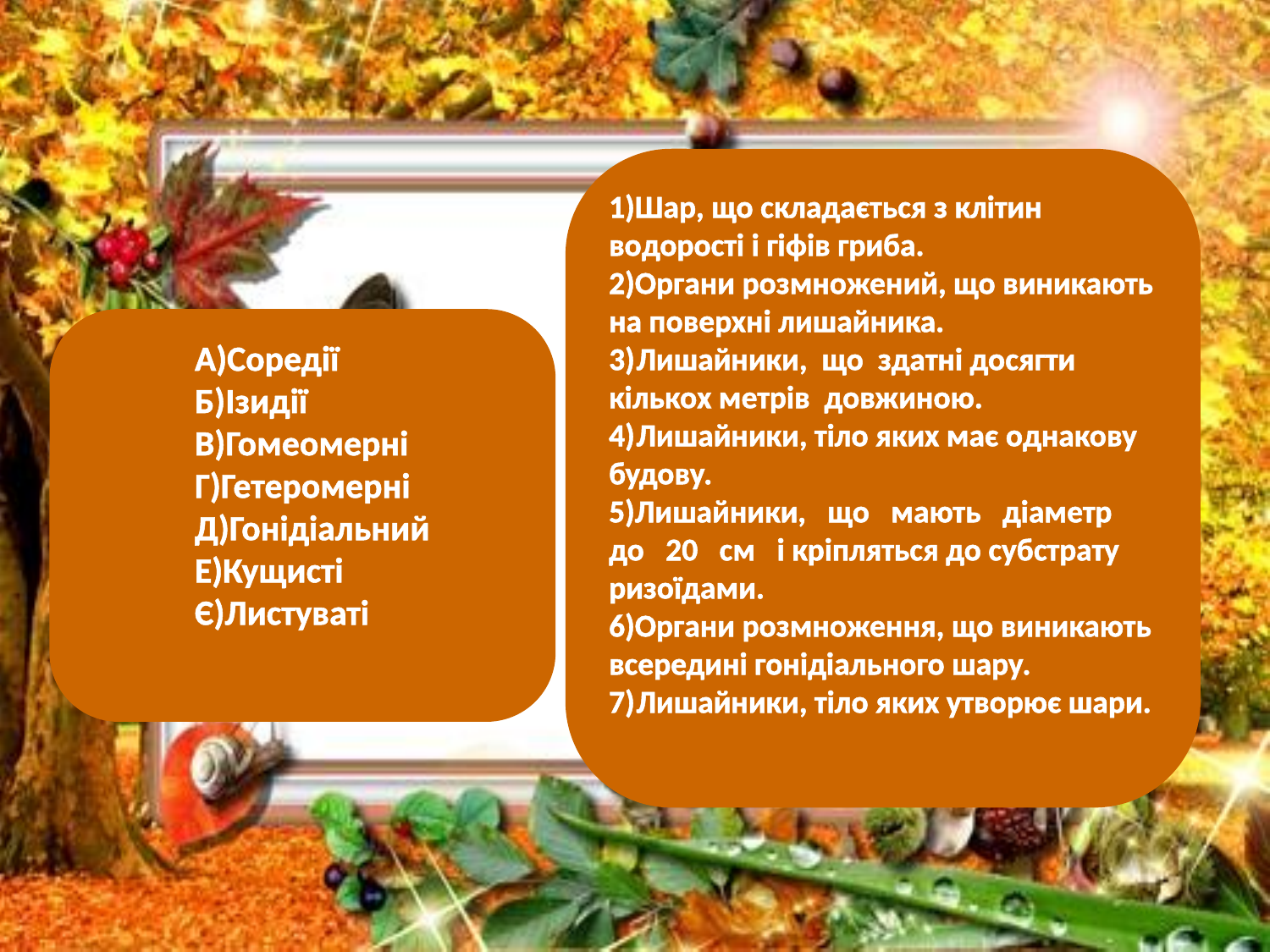

1)Шар, що складається з клітин водорості і гіфів гриба.
2)Органи розмножений, що виникають на поверхні лишайника.
3)	Лишайники,  що  здатні досягти  кількох метрів  довжиною.
4)	Лишайники, тіло яких має однакову будову.
5)Лишайники,   що   мають   діаметр   до   20   см   і кріпляться до субстрату ризоїдами.
6)Органи розмноження, що виникають всередині гонідіального шару.
7)	Лишайники, тіло яких утворює шари.

А)Соредії
Б)Ізидії
В)Гомеомерні
Г)Гетеромерні
Д)Гонідіальний
Е)Кущисті
Є)Листуваті